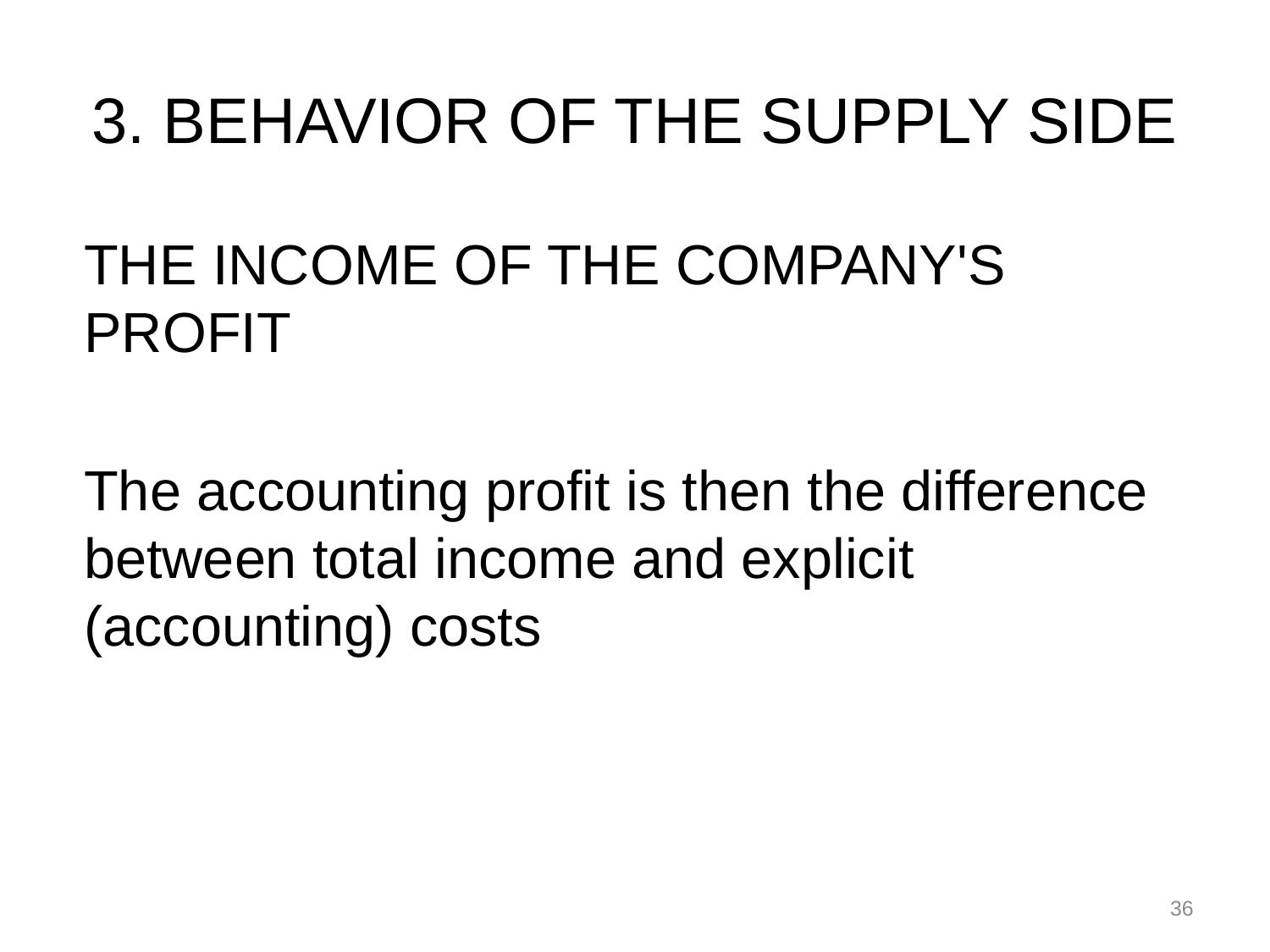

# 3. BEHAVIOR OF THE SUPPLY SIDE
THE INCOME OF THE COMPANY'S PROFIT

The accounting profit is then the difference between total income and explicit (accounting) costs
36